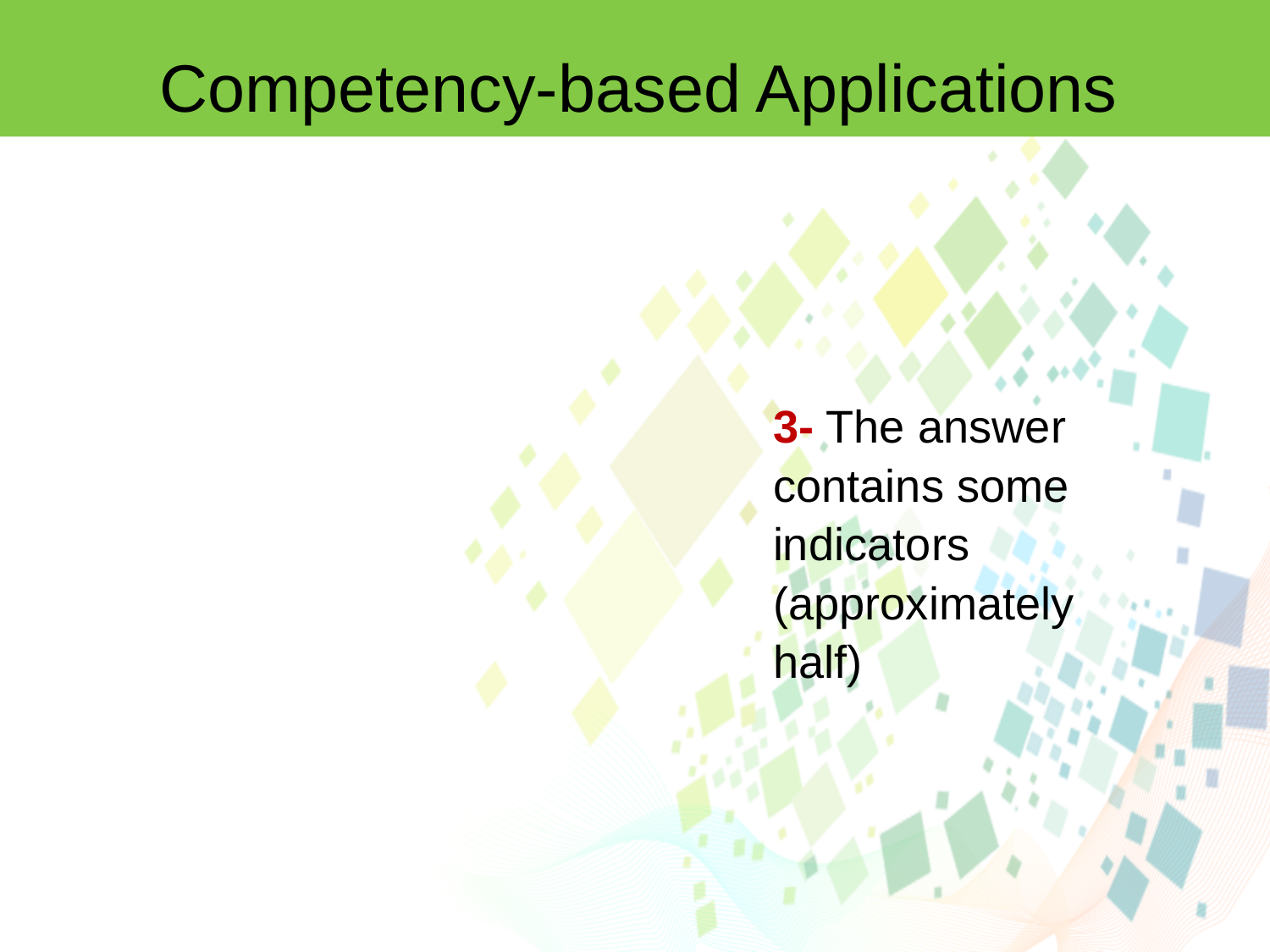

Competency-based Applications
3- The answer contains some indicators (approximately half)